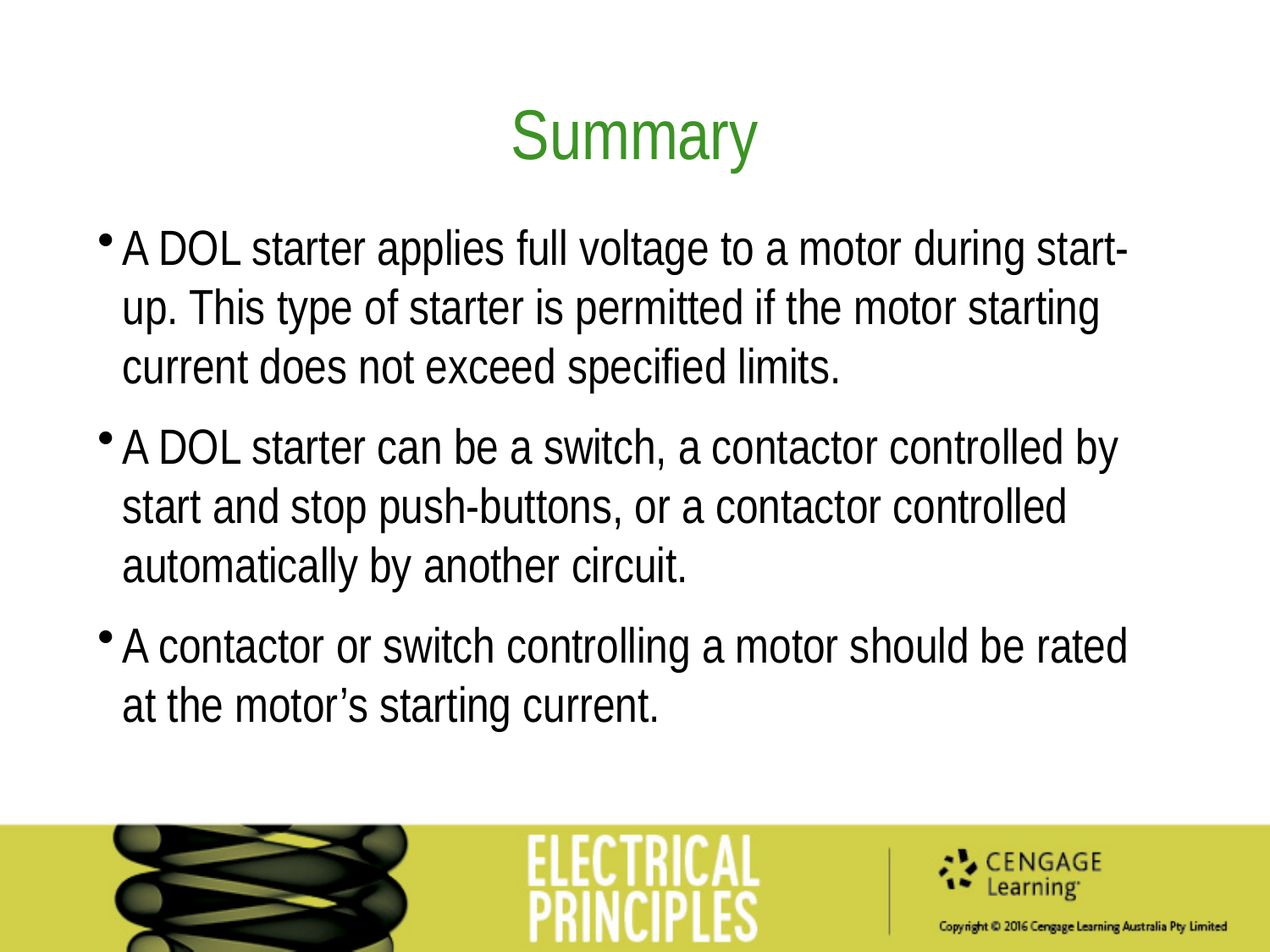

Summary

A DOL starter applies full voltage to a motor during start-up. This type of starter is permitted if the motor starting current does not exceed specified limits.
A DOL starter can be a switch, a contactor controlled by start and stop push-buttons, or a contactor controlled automatically by another circuit.
A contactor or switch controlling a motor should be rated at the motor’s starting current.